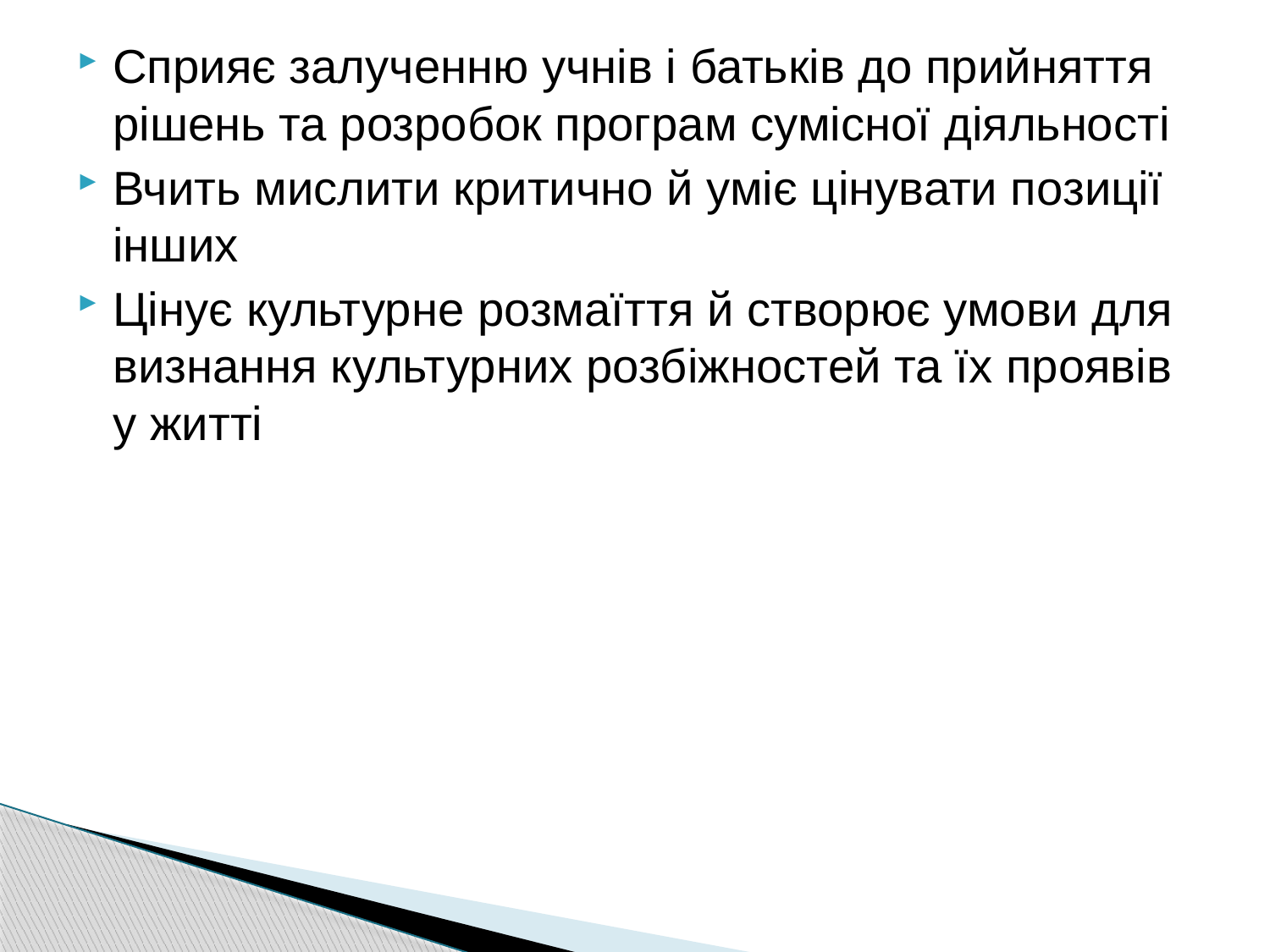

Сприяє залученню учнів і батьків до прийняття рішень та розробок програм сумісної діяльності
Вчить мислити критично й уміє цінувати позиції інших
Цінує культурне розмаїття й створює умови для визнання культурних розбіжностей та їх проявів у житті